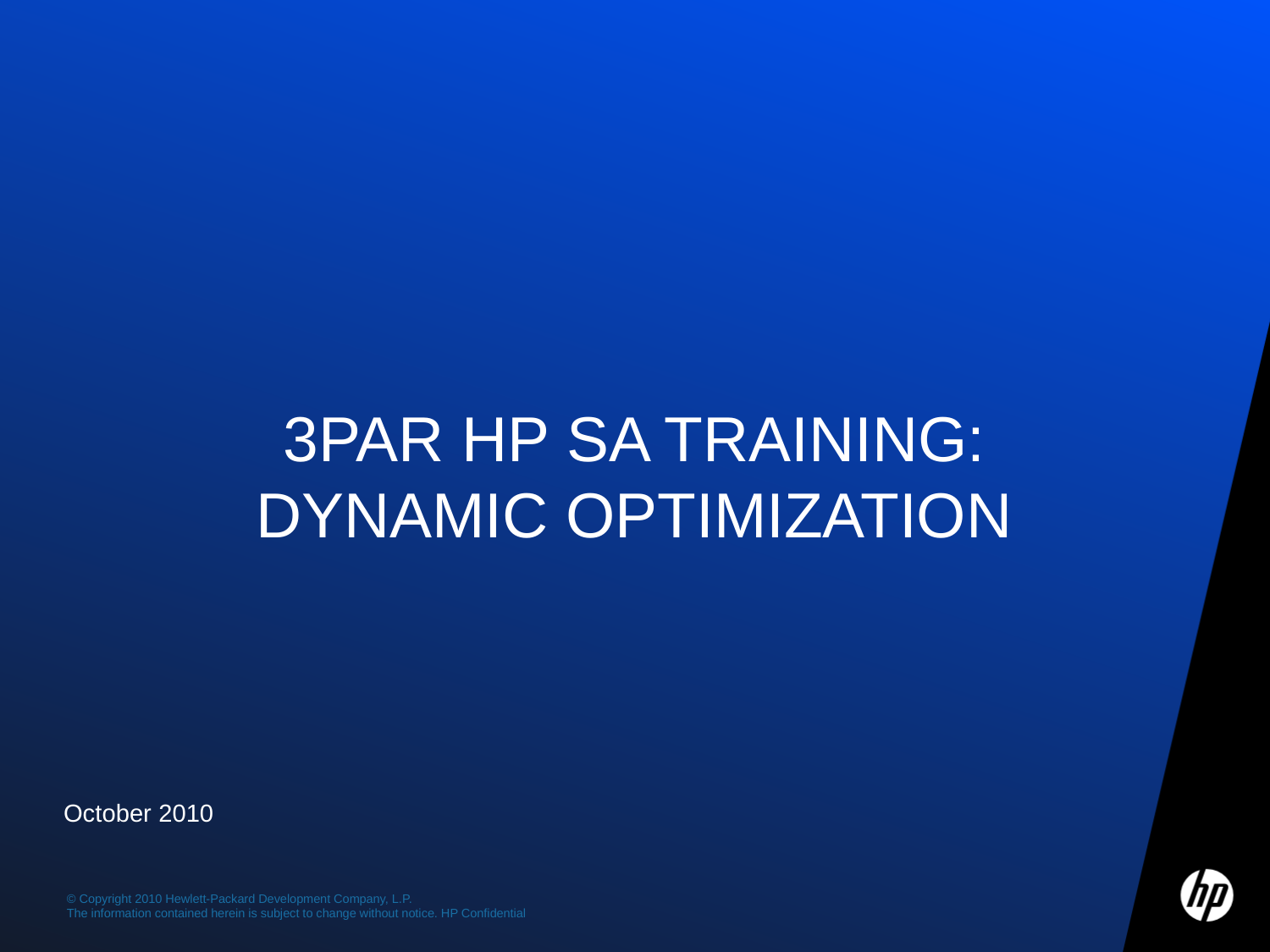

# 3PAR HP SA Training: Dynamic Optimization
October 2010